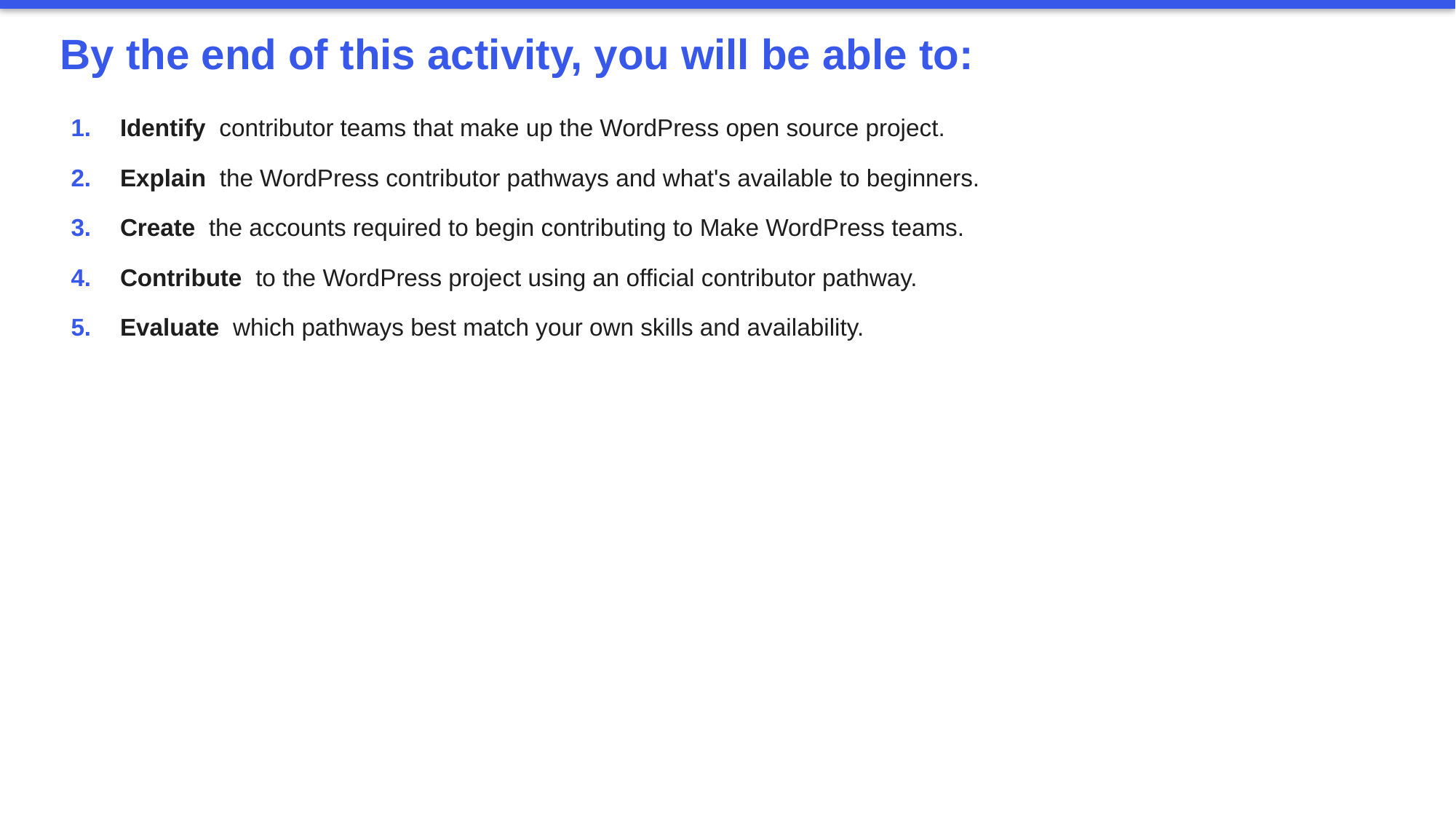

By the end of this activity, you will be able to:
1.	Identify  contributor teams that make up the WordPress open source project.
2.	Explain  the WordPress contributor pathways and what's available to beginners.
3.	Create  the accounts required to begin contributing to Make WordPress teams.
4.	Contribute  to the WordPress project using an official contributor pathway.
5.	Evaluate  which pathways best match your own skills and availability.